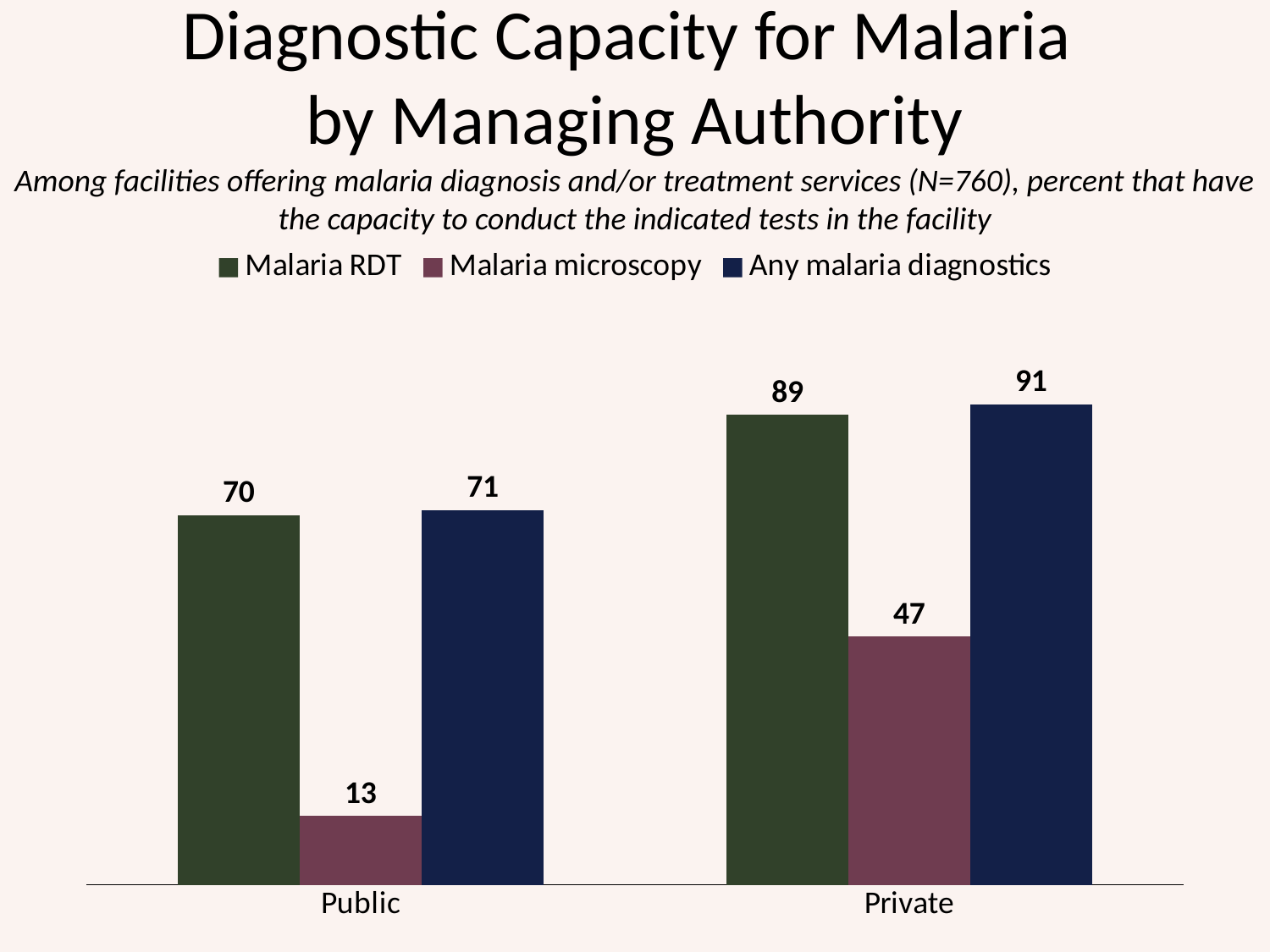

# Diagnostic Capacity for Malaria by Managing Authority
Among facilities offering malaria diagnosis and/or treatment services (N=760), percent that have the capacity to conduct the indicated tests in the facility

### Chart

| Category | Malaria RDT | Malaria microscopy | Any malaria diagnostics |
|---|---|---|---|
| Public | 70.0 | 13.0 | 71.0 |
| Private | 89.0 | 47.0 | 91.0 |